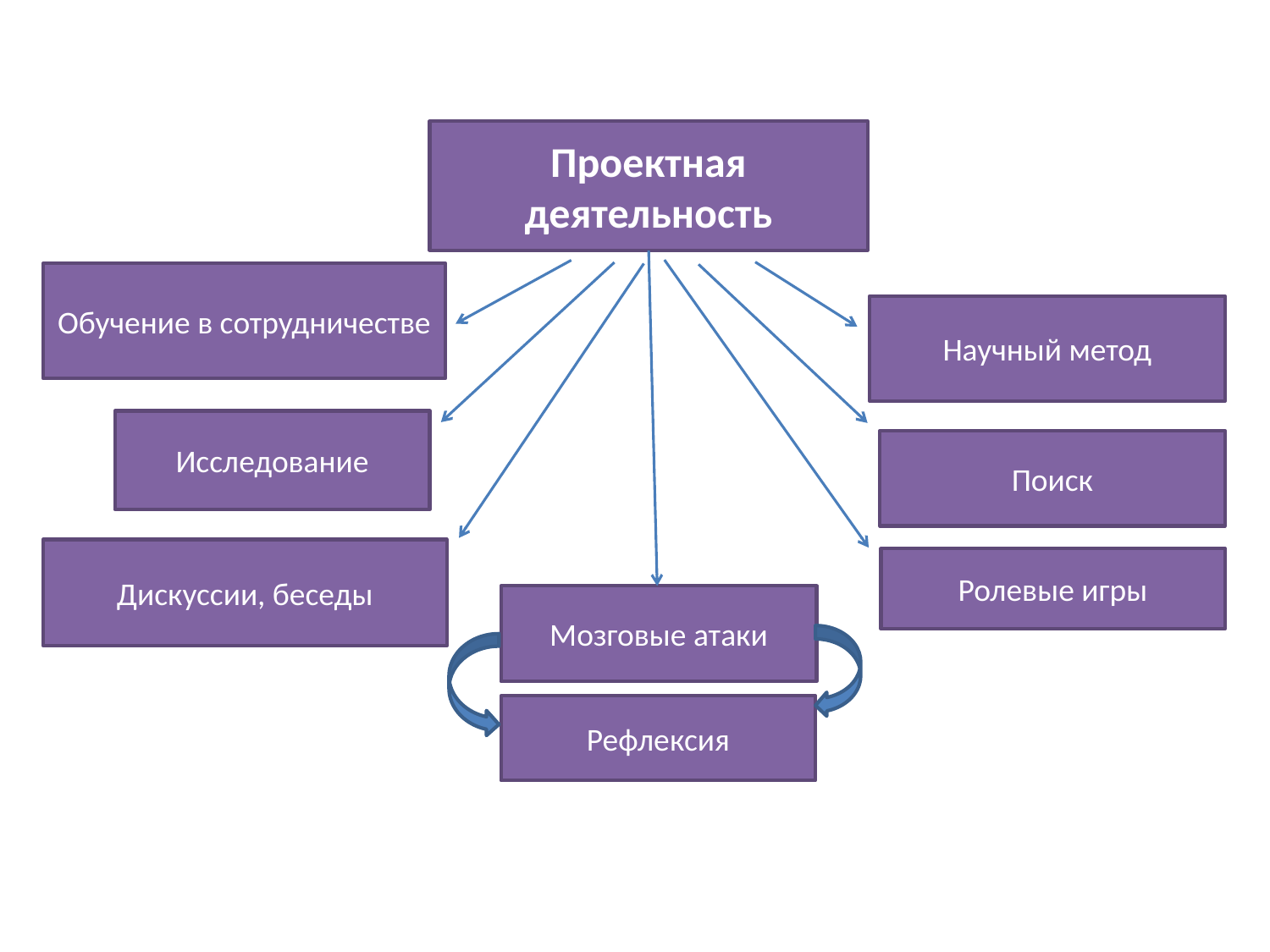

Проектная деятельность
Обучение в сотрудничестве
Научный метод
Исследование
Поиск
Дискуссии, беседы
Ролевые игры
Мозговые атаки

Рефлексия